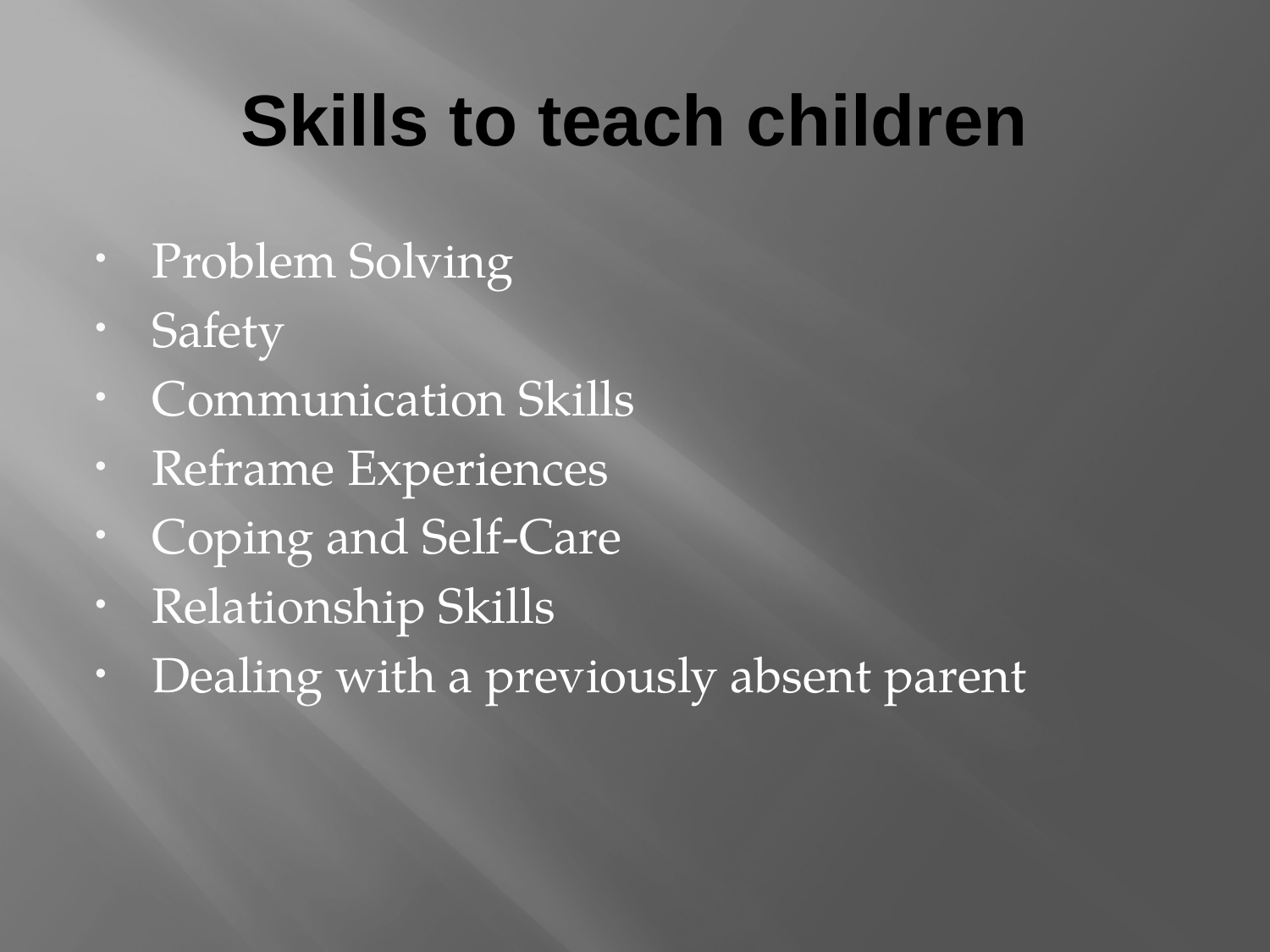

# Skills to teach children
Problem Solving
Safety
Communication Skills
Reframe Experiences
Coping and Self-Care
Relationship Skills
Dealing with a previously absent parent